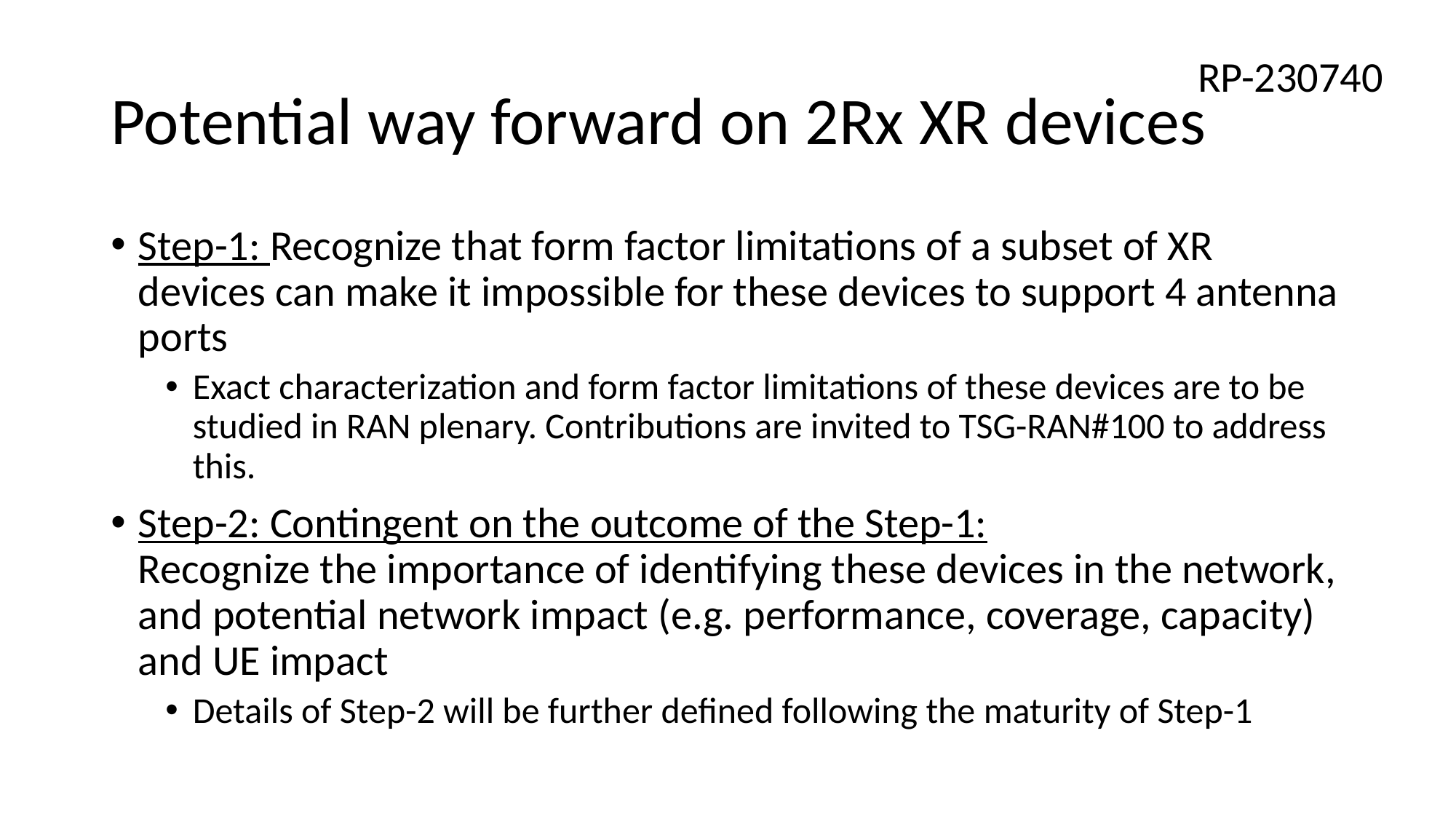

# Potential way forward on 2Rx XR devices
RP-230740
Step-1: Recognize that form factor limitations of a subset of XR devices can make it impossible for these devices to support 4 antenna ports
Exact characterization and form factor limitations of these devices are to be studied in RAN plenary. Contributions are invited to TSG-RAN#100 to address this.
Step-2: Contingent on the outcome of the Step-1:
Recognize the importance of identifying these devices in the network, and potential network impact (e.g. performance, coverage, capacity) and UE impact
Details of Step-2 will be further defined following the maturity of Step-1